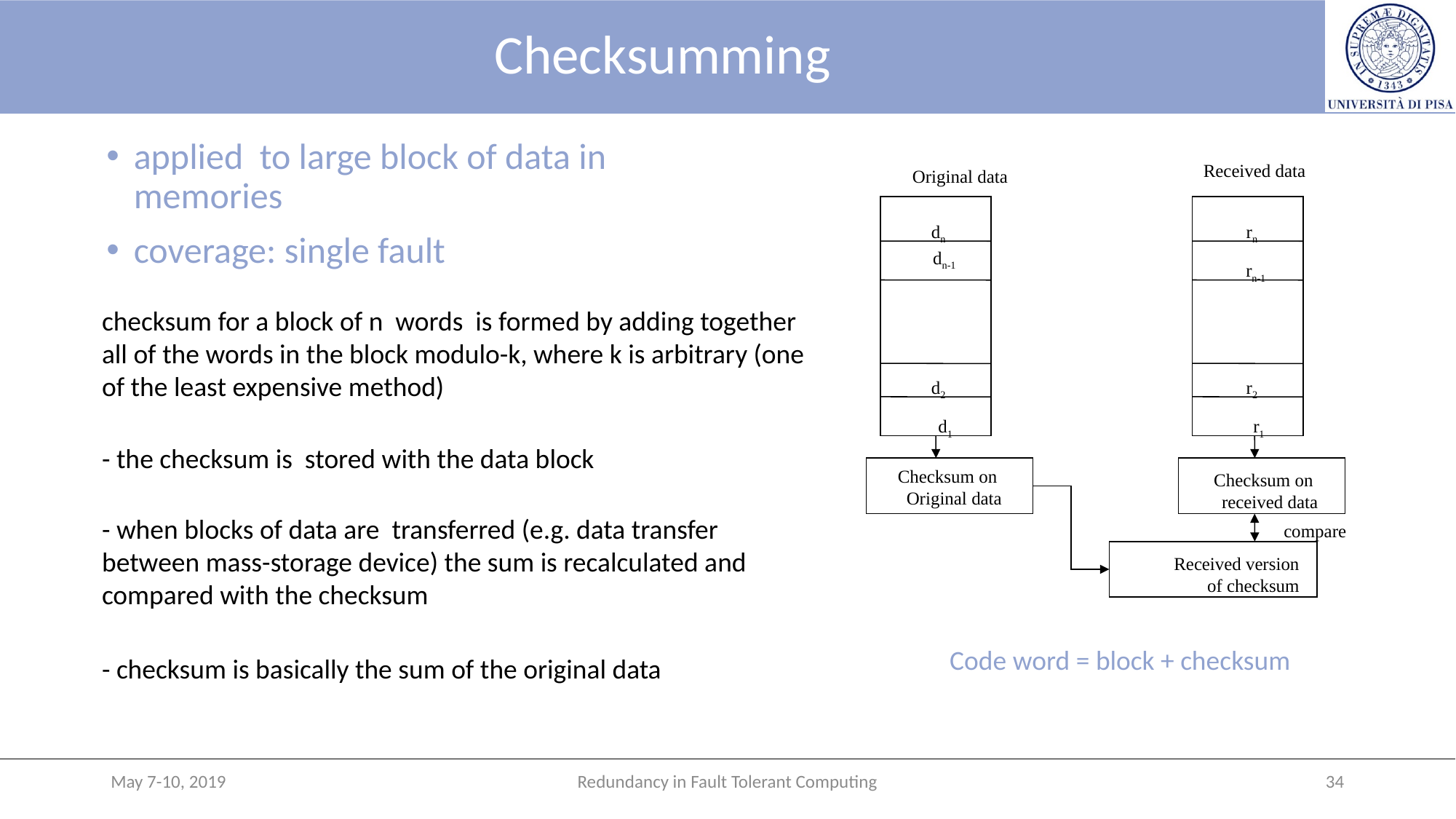

# Checksumming
applied  to large block of data in memories
coverage: single fault

Received data
Original data

dn

dn-1

d2

d1

rn

rn-1

r2

r1

Checksum on
Original data
Checksum on
received data

compare

Received version
of checksum
checksum for a block of n  words  is formed by adding together all of the words in the block modulo-k, where k is arbitrary (one of the least expensive method)
- the checksum is  stored with the data block
- when blocks of data are  transferred (e.g. data transfer between mass-storage device) the sum is recalculated and compared with the checksum

- checksum is basically the sum of the original data

Code word = block + checksum
May 7-10, 2019
Redundancy in Fault Tolerant Computing
34